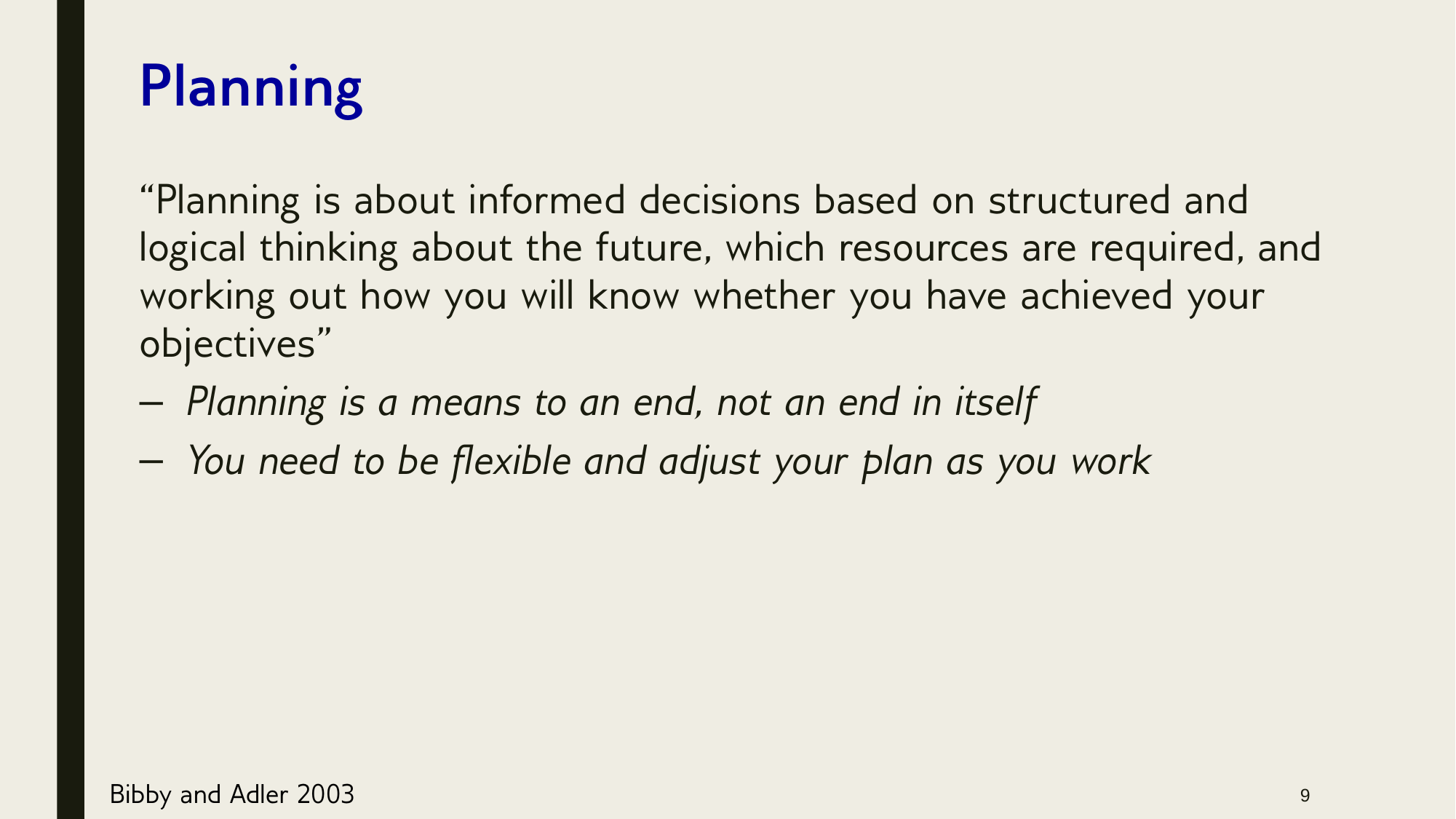

Planning
“Planning is about informed decisions based on structured and logical thinking about the future, which resources are required, and working out how you will know whether you have achieved your objectives”
Planning is a means to an end, not an end in itself
You need to be flexible and adjust your plan as you work

Bibby and Adler 2003
9